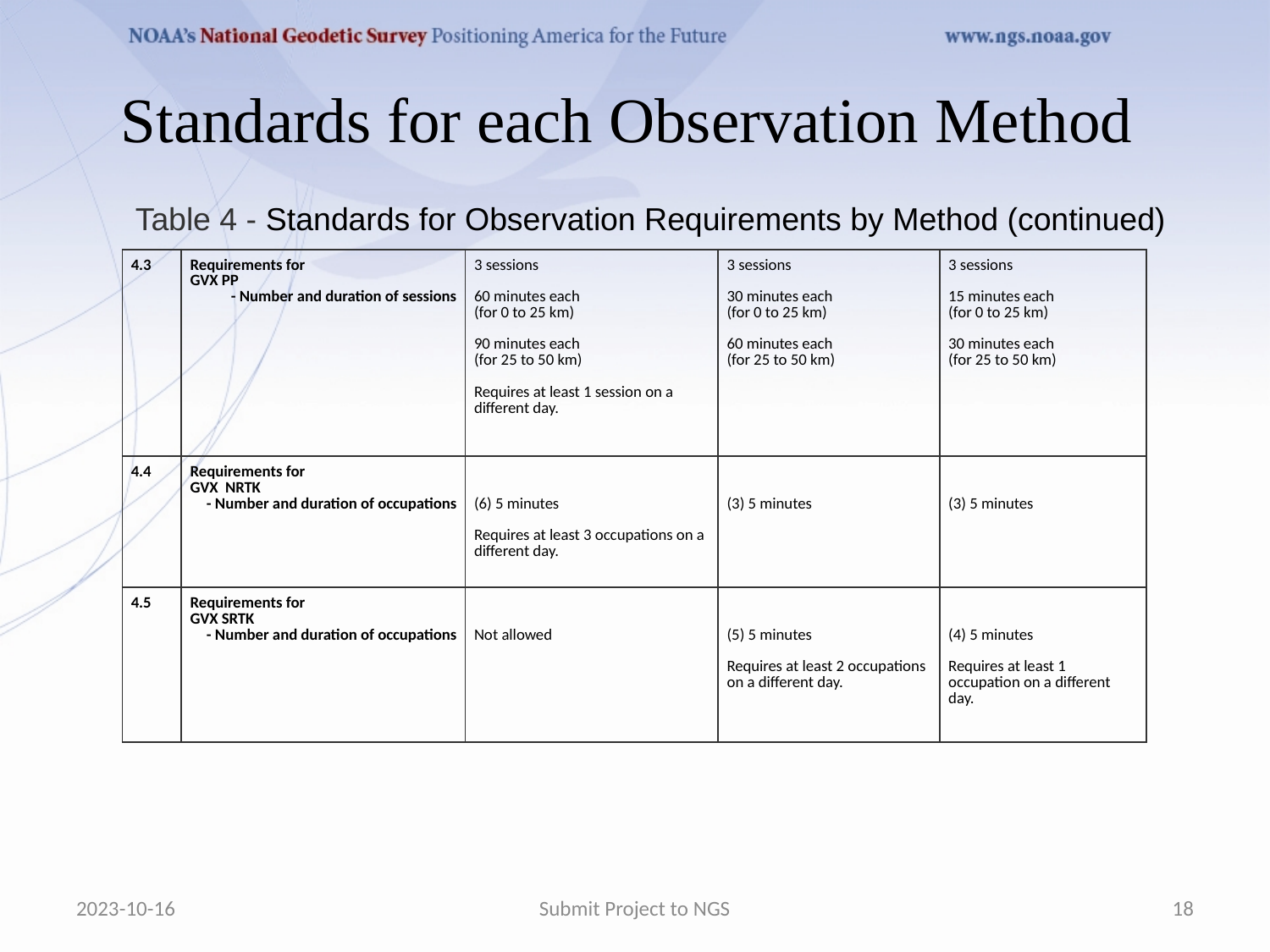

Standards for each Observation Method
Table 4 - Standards for Observation Requirements by Method (continued)
| 4.3 | Requirements for  GVX PP  - Number and duration of sessions | 3 sessions 60 minutes each (for 0 to 25 km) 90 minutes each (for 25 to 50 km) Requires at least 1 session on a different day. | 3 sessions 30 minutes each (for 0 to 25 km) 60 minutes each (for 25 to 50 km) | 3 sessions 15 minutes each (for 0 to 25 km) 30 minutes each (for 25 to 50 km) |
| --- | --- | --- | --- | --- |
| 4.4 | Requirements for GVX  NRTK - Number and duration of occupations | (6) 5 minutes Requires at least 3 occupations on a different day. | (3) 5 minutes | (3) 5 minutes |
| 4.5 | Requirements for GVX SRTK - Number and duration of occupations | Not allowed | (5) 5 minutes Requires at least 2 occupations on a different day. | (4) 5 minutes Requires at least 1 occupation on a different day. |
2023-10-16
Submit Project to NGS
18